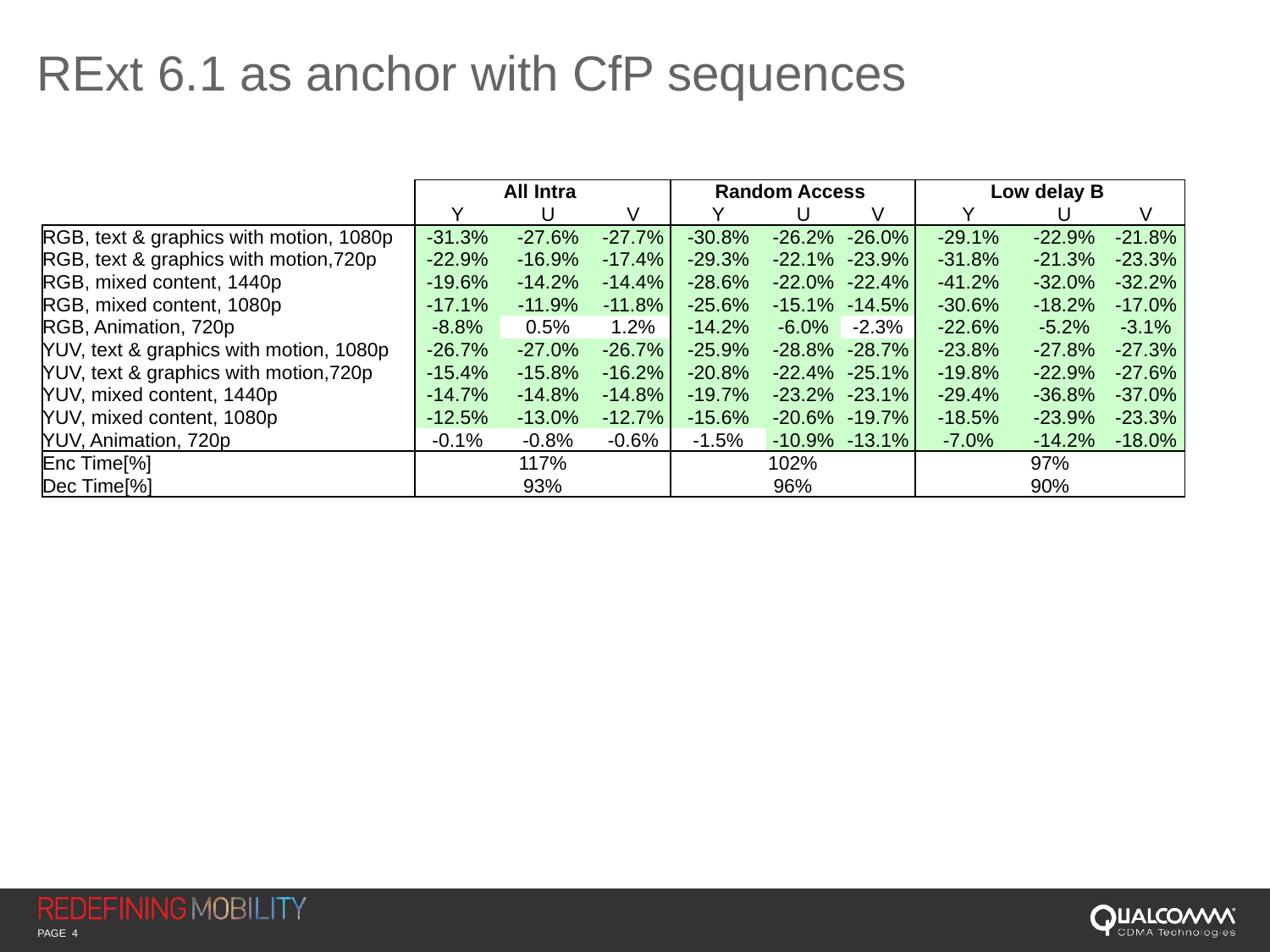

# RExt 6.1 as anchor with CfP sequences
|  | All Intra |  |  | Random Access |  |  | Low delay B |  |  |
| --- | --- | --- | --- | --- | --- | --- | --- | --- | --- |
|  | Y | U | V | Y | U | V | Y | U | V |
| RGB, text & graphics with motion, 1080p | -31.3% | -27.6% | -27.7% | -30.8% | -26.2% | -26.0% | -29.1% | -22.9% | -21.8% |
| RGB, text & graphics with motion,720p | -22.9% | -16.9% | -17.4% | -29.3% | -22.1% | -23.9% | -31.8% | -21.3% | -23.3% |
| RGB, mixed content, 1440p | -19.6% | -14.2% | -14.4% | -28.6% | -22.0% | -22.4% | -41.2% | -32.0% | -32.2% |
| RGB, mixed content, 1080p | -17.1% | -11.9% | -11.8% | -25.6% | -15.1% | -14.5% | -30.6% | -18.2% | -17.0% |
| RGB, Animation, 720p | -8.8% | 0.5% | 1.2% | -14.2% | -6.0% | -2.3% | -22.6% | -5.2% | -3.1% |
| YUV, text & graphics with motion, 1080p | -26.7% | -27.0% | -26.7% | -25.9% | -28.8% | -28.7% | -23.8% | -27.8% | -27.3% |
| YUV, text & graphics with motion,720p | -15.4% | -15.8% | -16.2% | -20.8% | -22.4% | -25.1% | -19.8% | -22.9% | -27.6% |
| YUV, mixed content, 1440p | -14.7% | -14.8% | -14.8% | -19.7% | -23.2% | -23.1% | -29.4% | -36.8% | -37.0% |
| YUV, mixed content, 1080p | -12.5% | -13.0% | -12.7% | -15.6% | -20.6% | -19.7% | -18.5% | -23.9% | -23.3% |
| YUV, Animation, 720p | -0.1% | -0.8% | -0.6% | -1.5% | -10.9% | -13.1% | -7.0% | -14.2% | -18.0% |
| Enc Time[%] | 117% |  |  | 102% |  |  | 97% |  |  |
| Dec Time[%] | 93% |  |  | 96% |  |  | 90% |  |  |